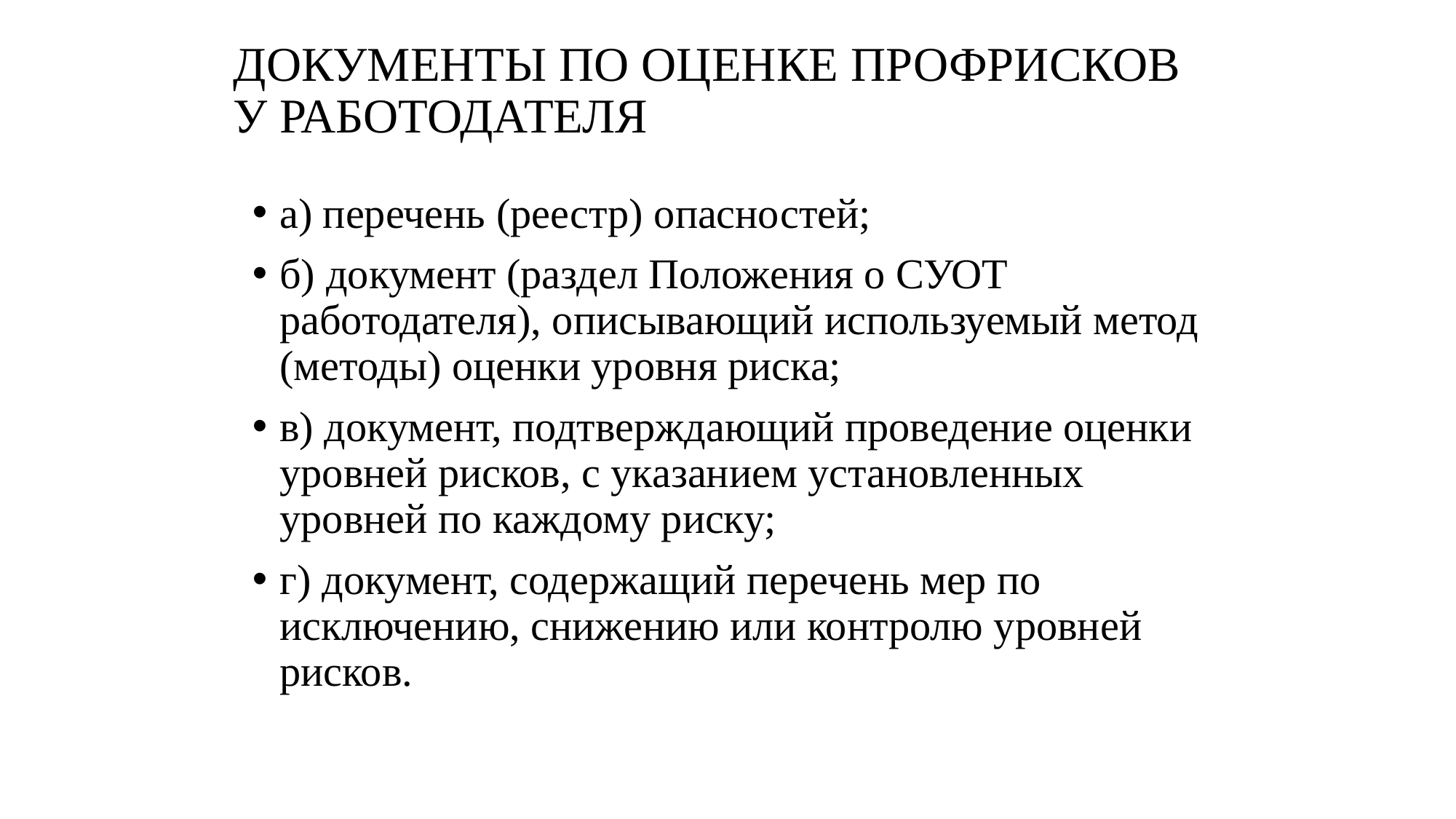

# Документы по оценке профрисков у работодателя
а) перечень (реестр) опасностей;
б) документ (раздел Положения о СУОТ работодателя), описывающий используемый метод (методы) оценки уровня риска;
в) документ, подтверждающий проведение оценки уровней рисков, с указанием установленных уровней по каждому риску;
г) документ, содержащий перечень мер по исключению, снижению или контролю уровней рисков.